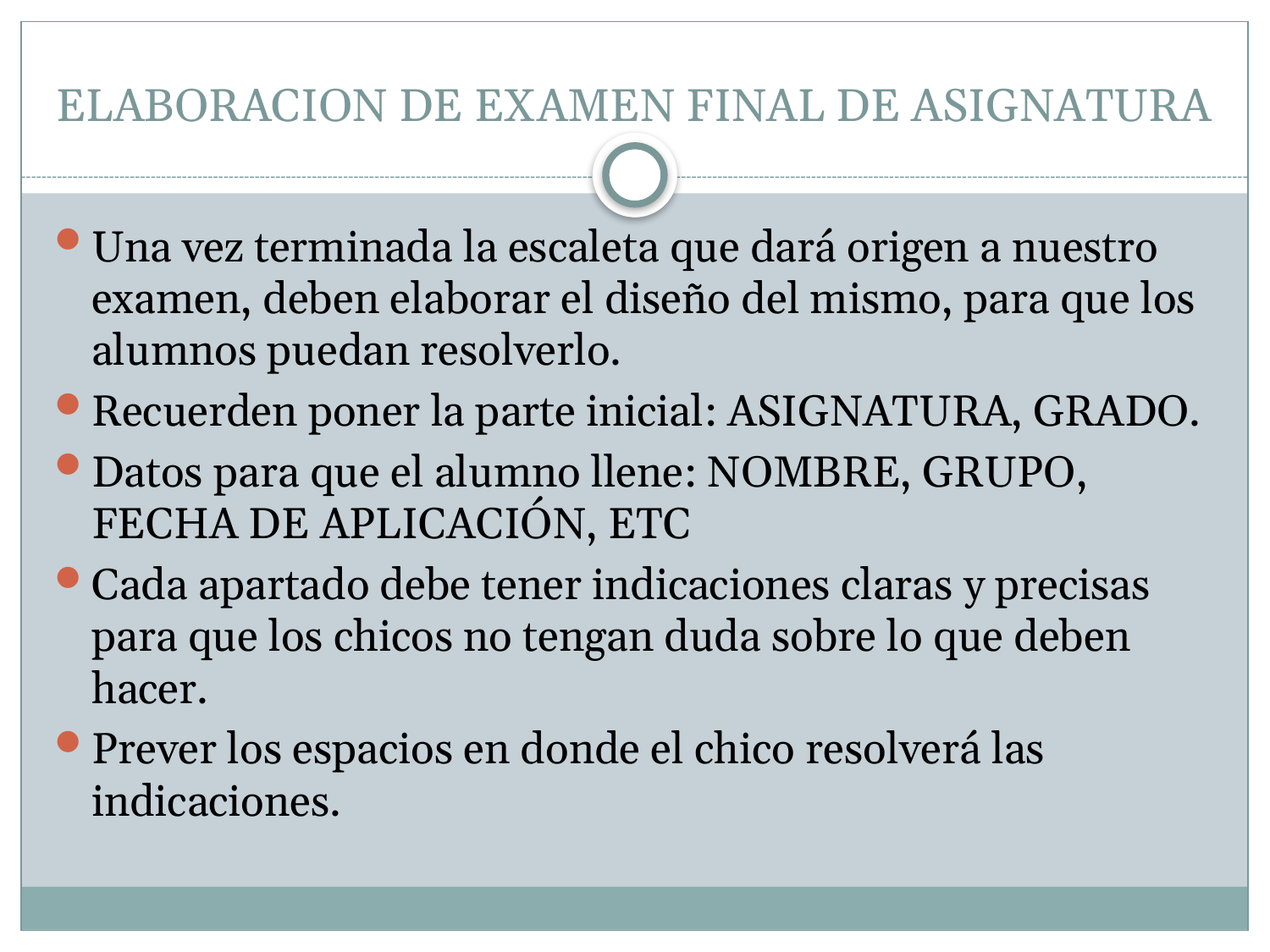

# ELABORACION DE EXAMEN FINAL DE ASIGNATURA
Una vez terminada la escaleta que dará origen a nuestro examen, deben elaborar el diseño del mismo, para que los alumnos puedan resolverlo.
Recuerden poner la parte inicial: ASIGNATURA, GRADO.
Datos para que el alumno llene: NOMBRE, GRUPO, FECHA DE APLICACIÓN, ETC
Cada apartado debe tener indicaciones claras y precisas para que los chicos no tengan duda sobre lo que deben hacer.
Prever los espacios en donde el chico resolverá las indicaciones.